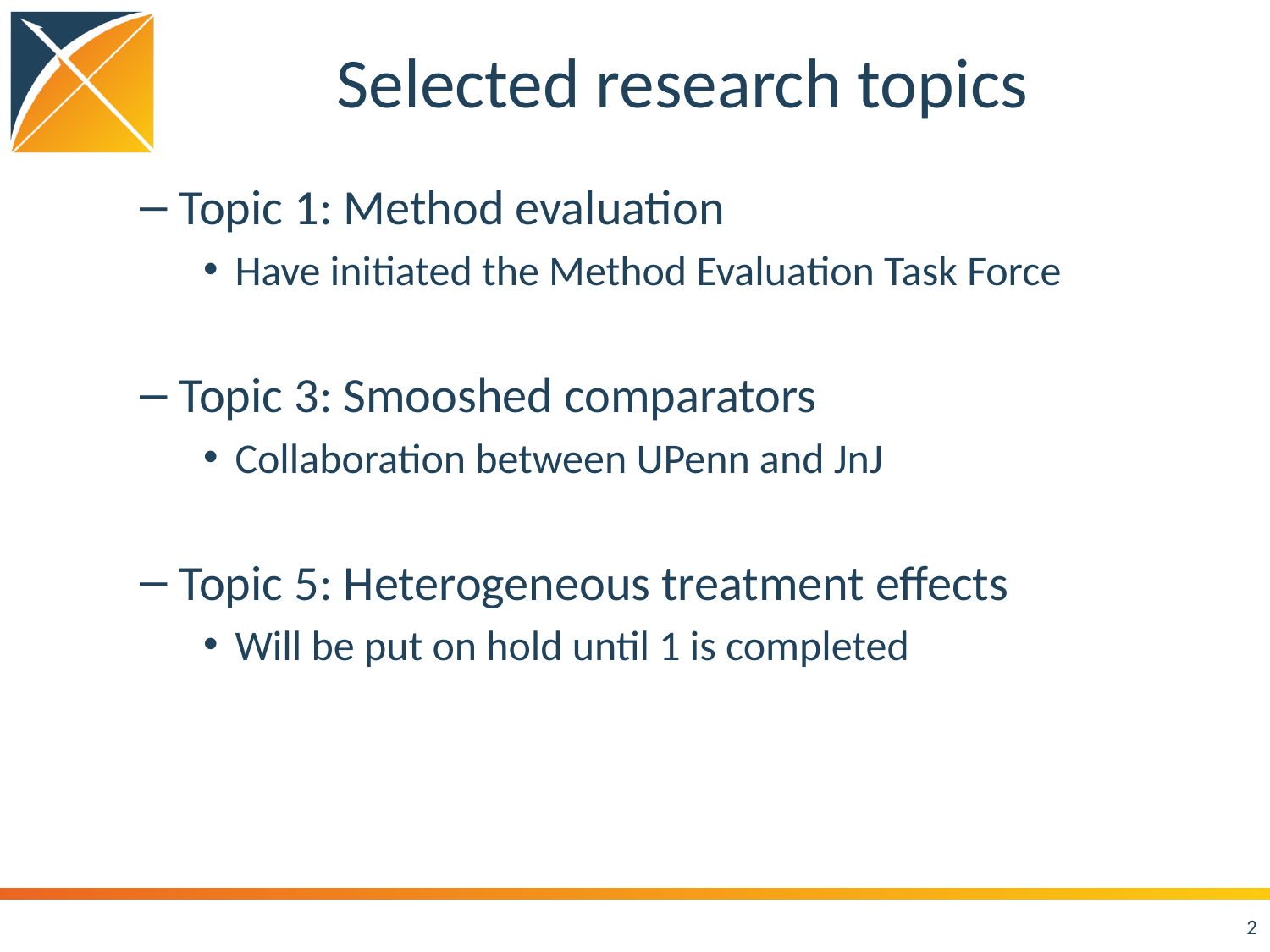

# Selected research topics
Topic 1: Method evaluation
Have initiated the Method Evaluation Task Force

Topic 3: Smooshed comparators
Collaboration between UPenn and JnJ

Topic 5: Heterogeneous treatment effects
Will be put on hold until 1 is completed

2